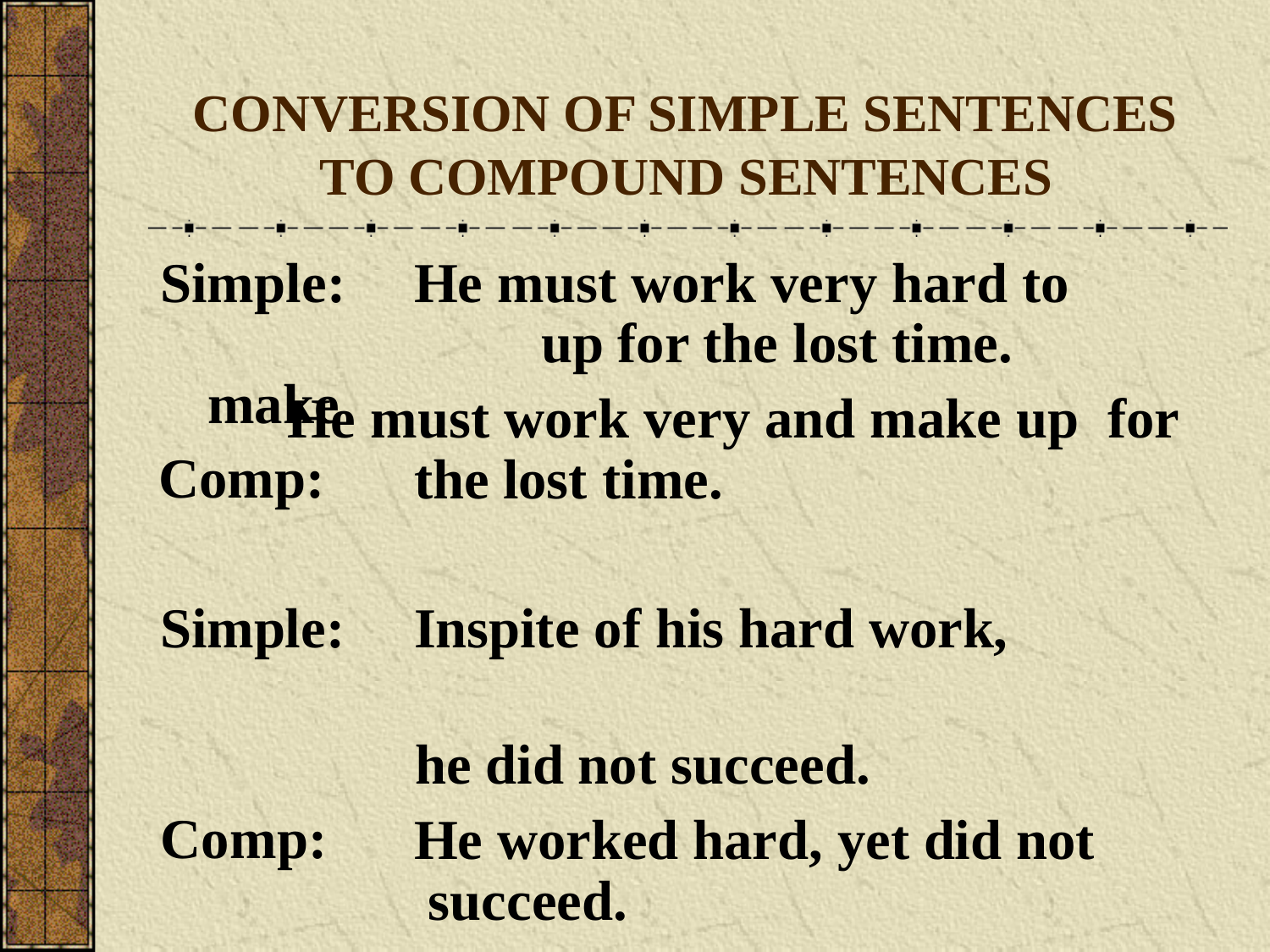

# CONVERSION OF SIMPLE SENTENCES  TO COMPOUND SENTENCES
He must work very hard to  up for the lost time.
He must work very and make up  for the lost time.
Simple:  make
Comp:
Simple:
Inspite of his hard work,
he did not succeed.
He worked hard, yet did not  succeed.
Comp: